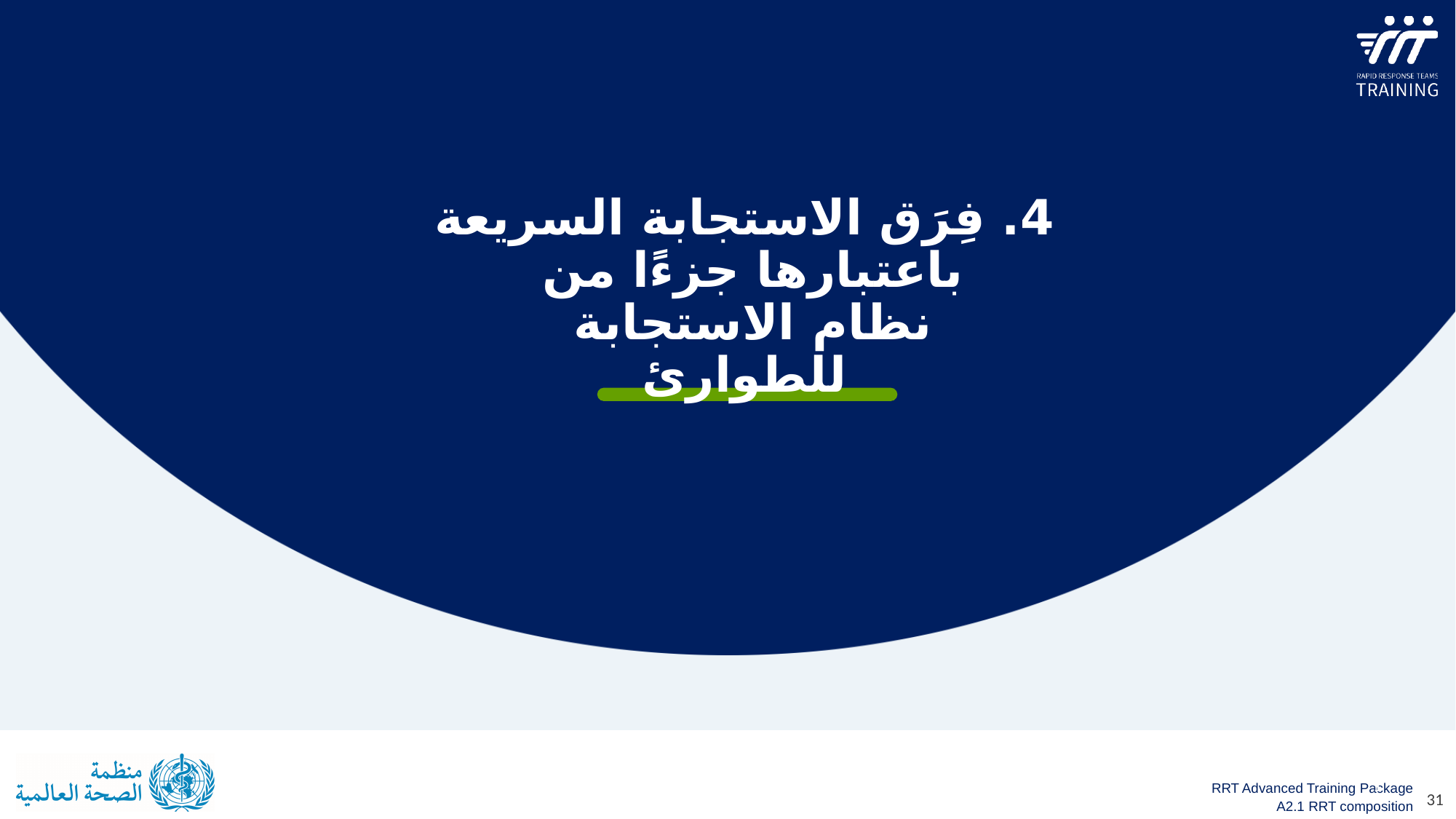

4. فِرَق الاستجابة السريعة باعتبارها جزءًا من
نظام الاستجابة
للطوارئ
31